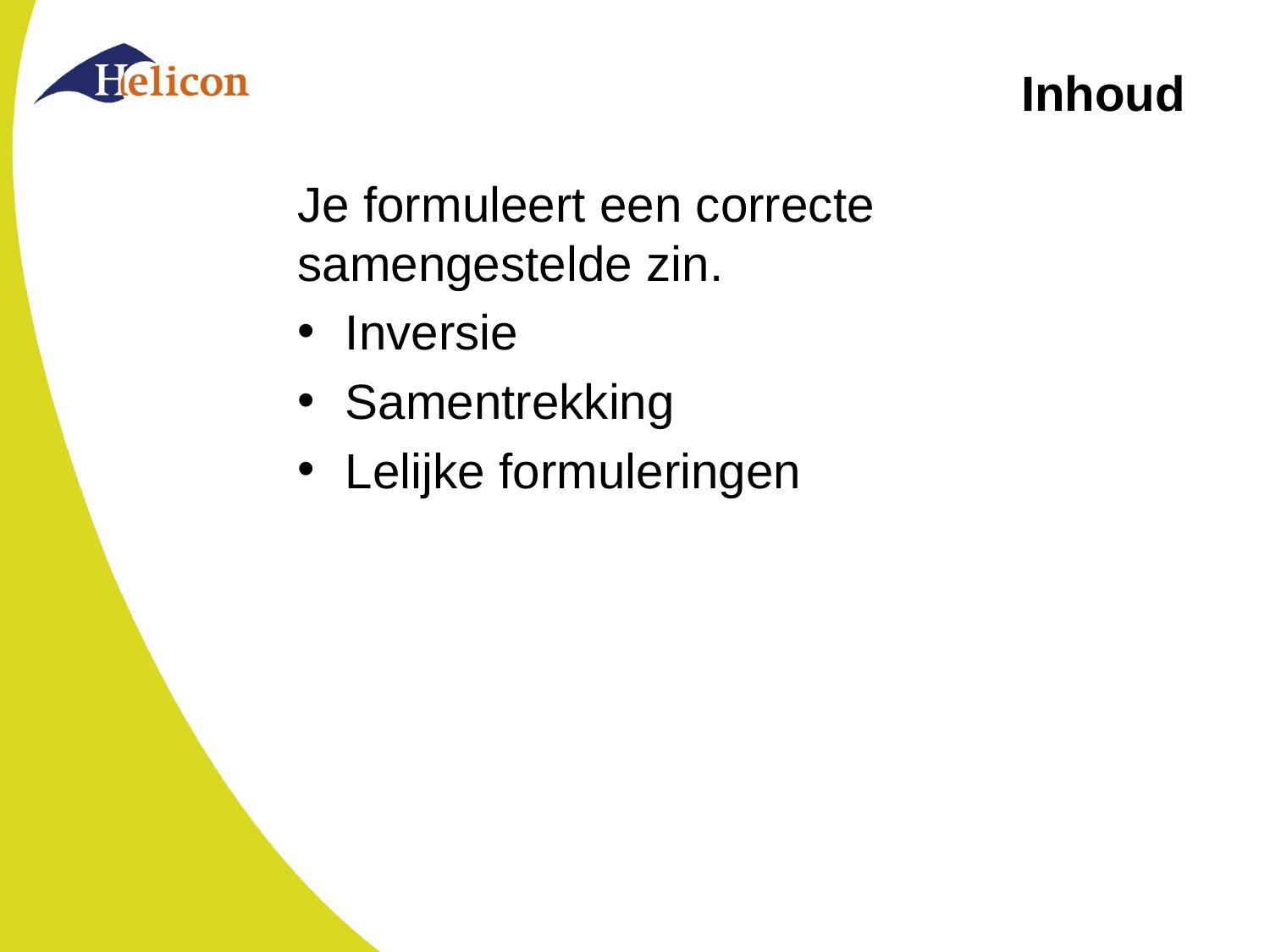

# Inhoud
Je formuleert een correcte samengestelde zin.
Inversie
Samentrekking
Lelijke formuleringen